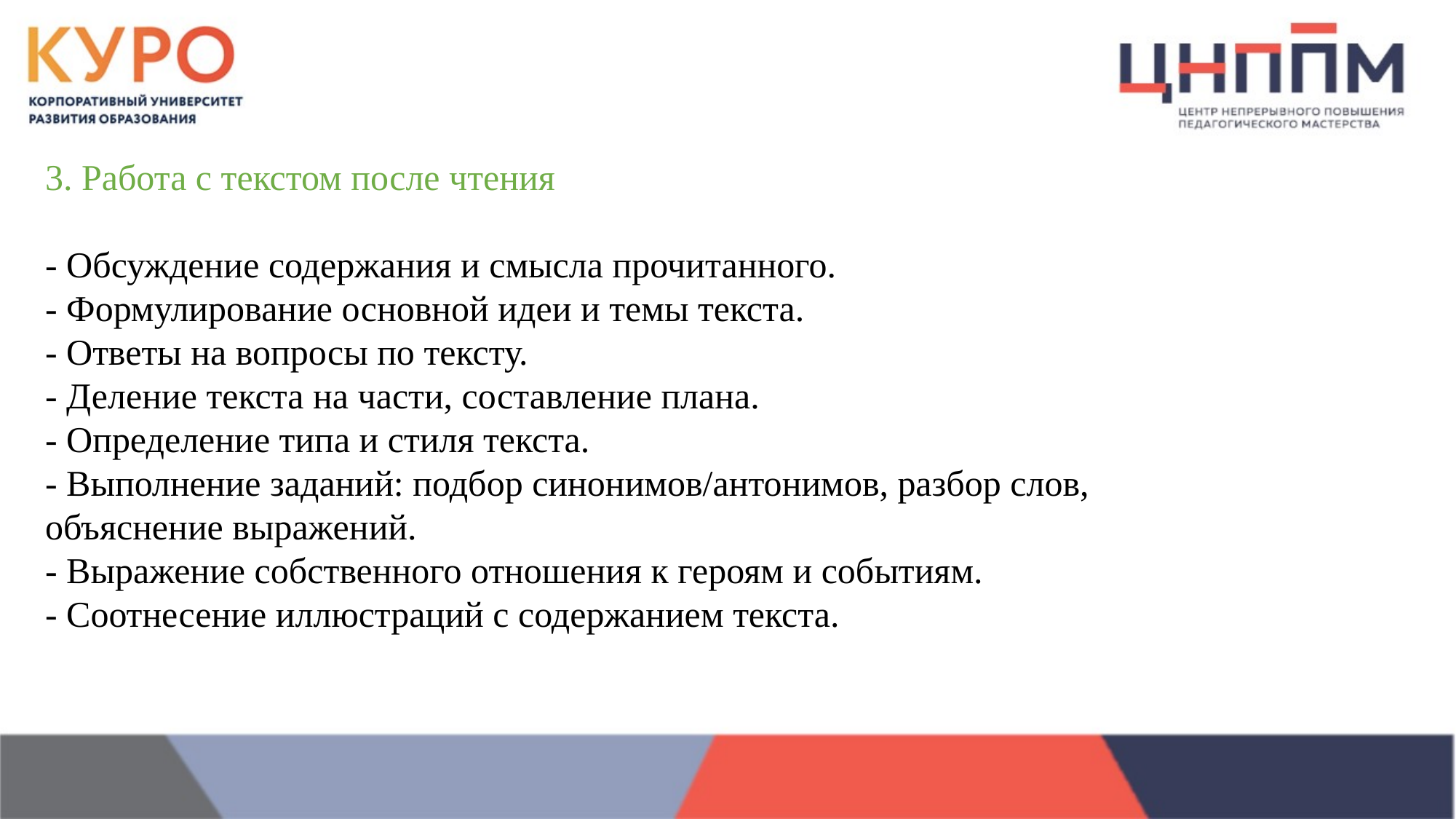

3. Работа с текстом после чтения
- Обсуждение содержания и смысла прочитанного.
- Формулирование основной идеи и темы текста.
- Ответы на вопросы по тексту.
- Деление текста на части, составление плана.
- Определение типа и стиля текста.
- Выполнение заданий: подбор синонимов/антонимов, разбор слов, объяснение выражений.
- Выражение собственного отношения к героям и событиям.
- Соотнесение иллюстраций с содержанием текста.